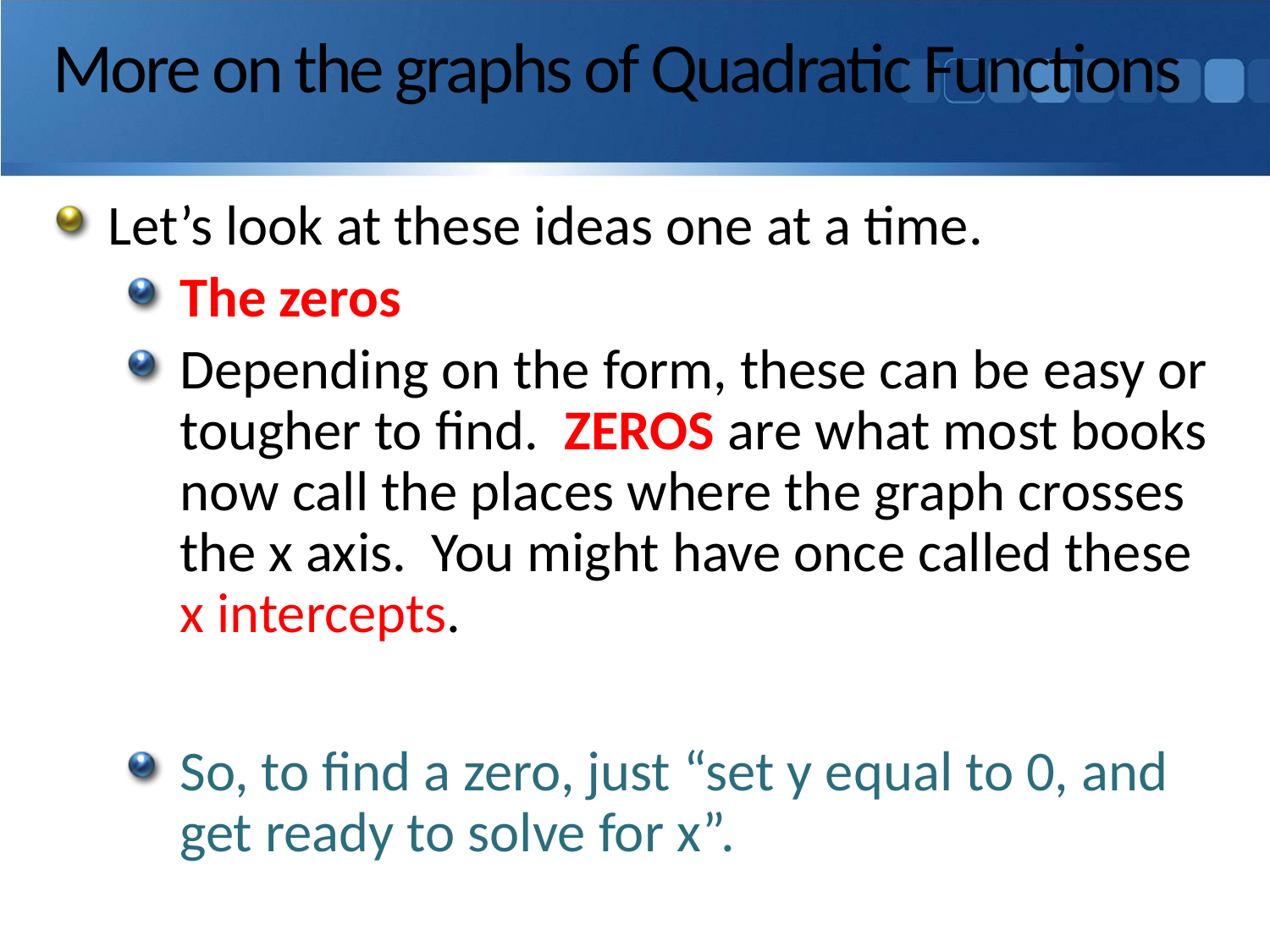

# More on the graphs of Quadratic Functions
Let’s look at these ideas one at a time.
The zeros
Depending on the form, these can be easy or tougher to find.  ZEROS are what most books now call the places where the graph crosses the x axis.  You might have once called these x intercepts.

So, to find a zero, just “set y equal to 0, and get ready to solve for x”.